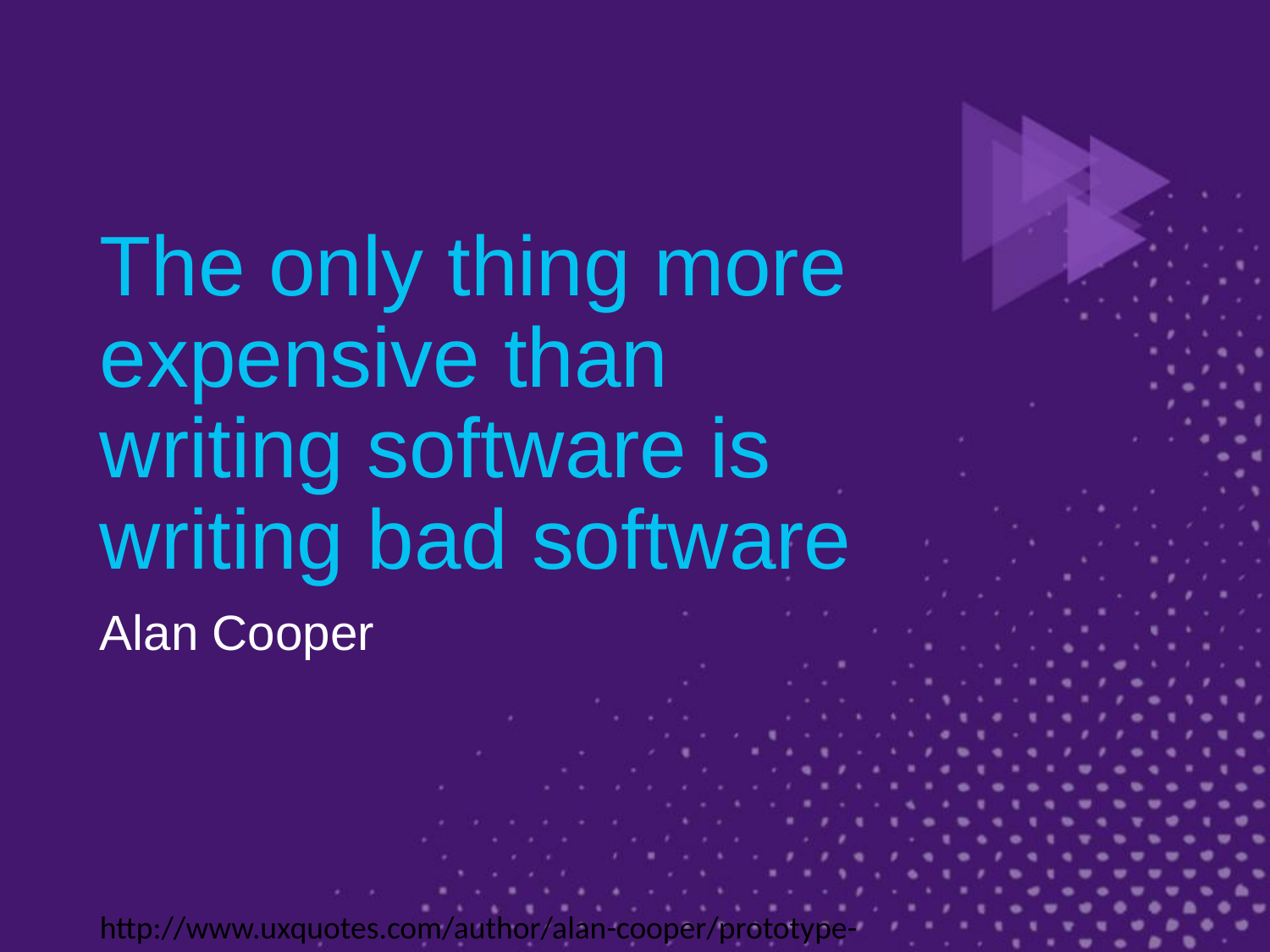

# The only thing more expensive than writing software is writing bad software
Alan Cooper

http://www.uxquotes.com/author/alan-cooper/prototype-before-you-code/